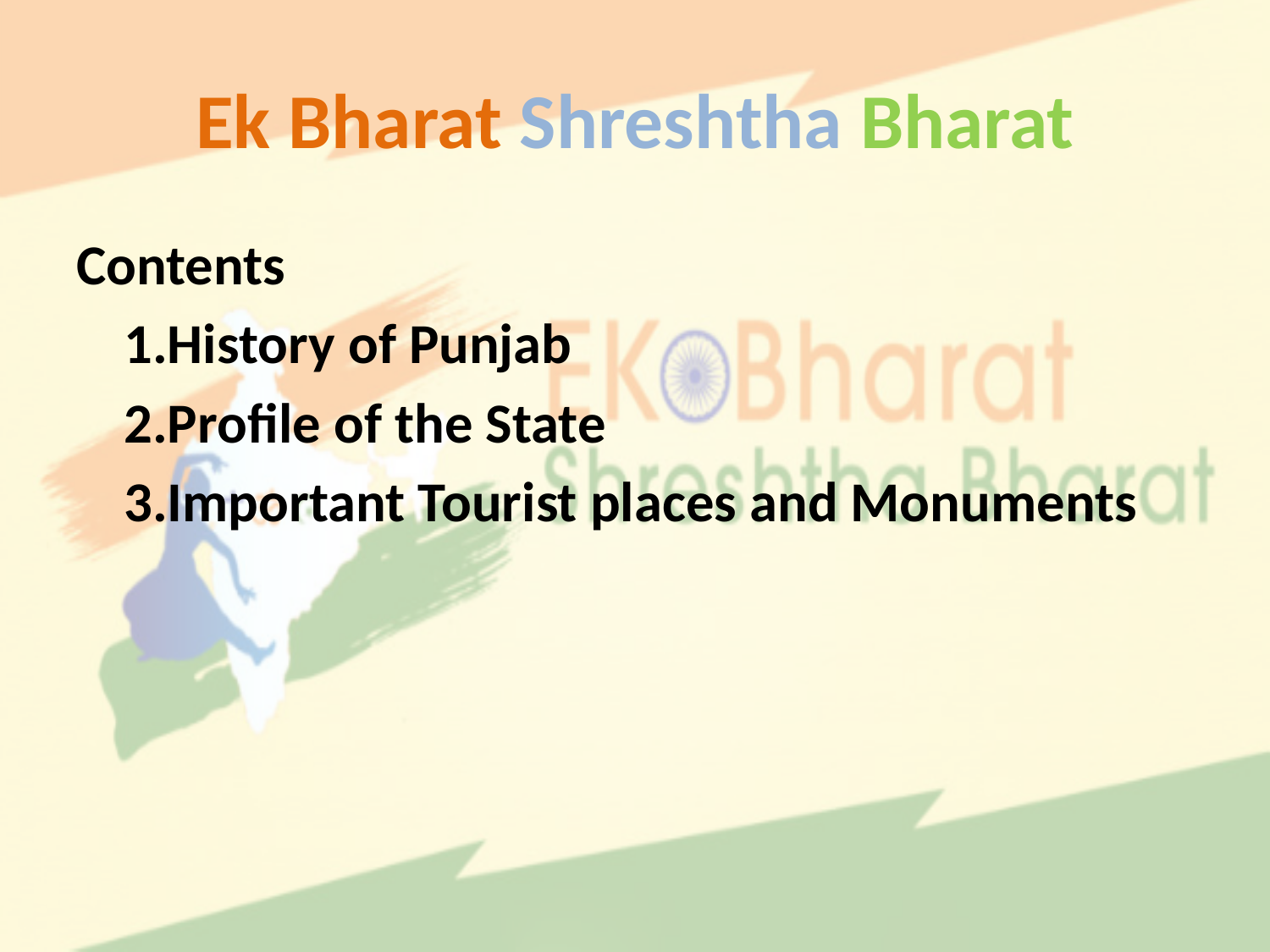

# Ek Bharat Shreshtha Bharat
Contents
	1.History of Punjab
	2.Profile of the State
	3.Important Tourist places and Monuments